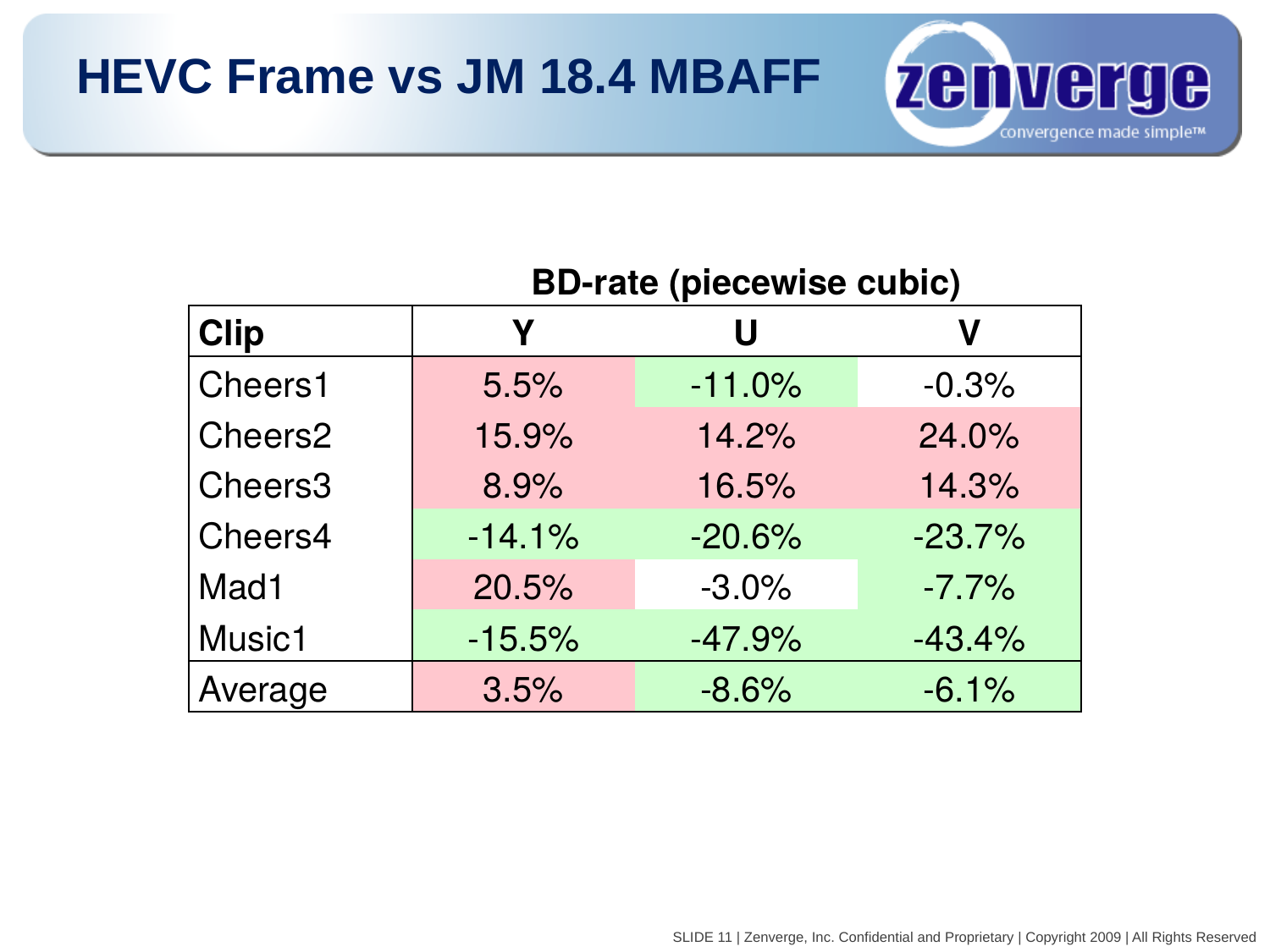

# HEVC Frame vs JM 18.4 MBAFF
|  | BD-rate (piecewise cubic) |  |  |
| --- | --- | --- | --- |
| Clip | Y | U | V |
| Cheers1 | 5.5% | -11.0% | -0.3% |
| Cheers2 | 15.9% | 14.2% | 24.0% |
| Cheers3 | 8.9% | 16.5% | 14.3% |
| Cheers4 | -14.1% | -20.6% | -23.7% |
| Mad1 | 20.5% | -3.0% | -7.7% |
| Music1 | -15.5% | -47.9% | -43.4% |
| Average | 3.5% | -8.6% | -6.1% |